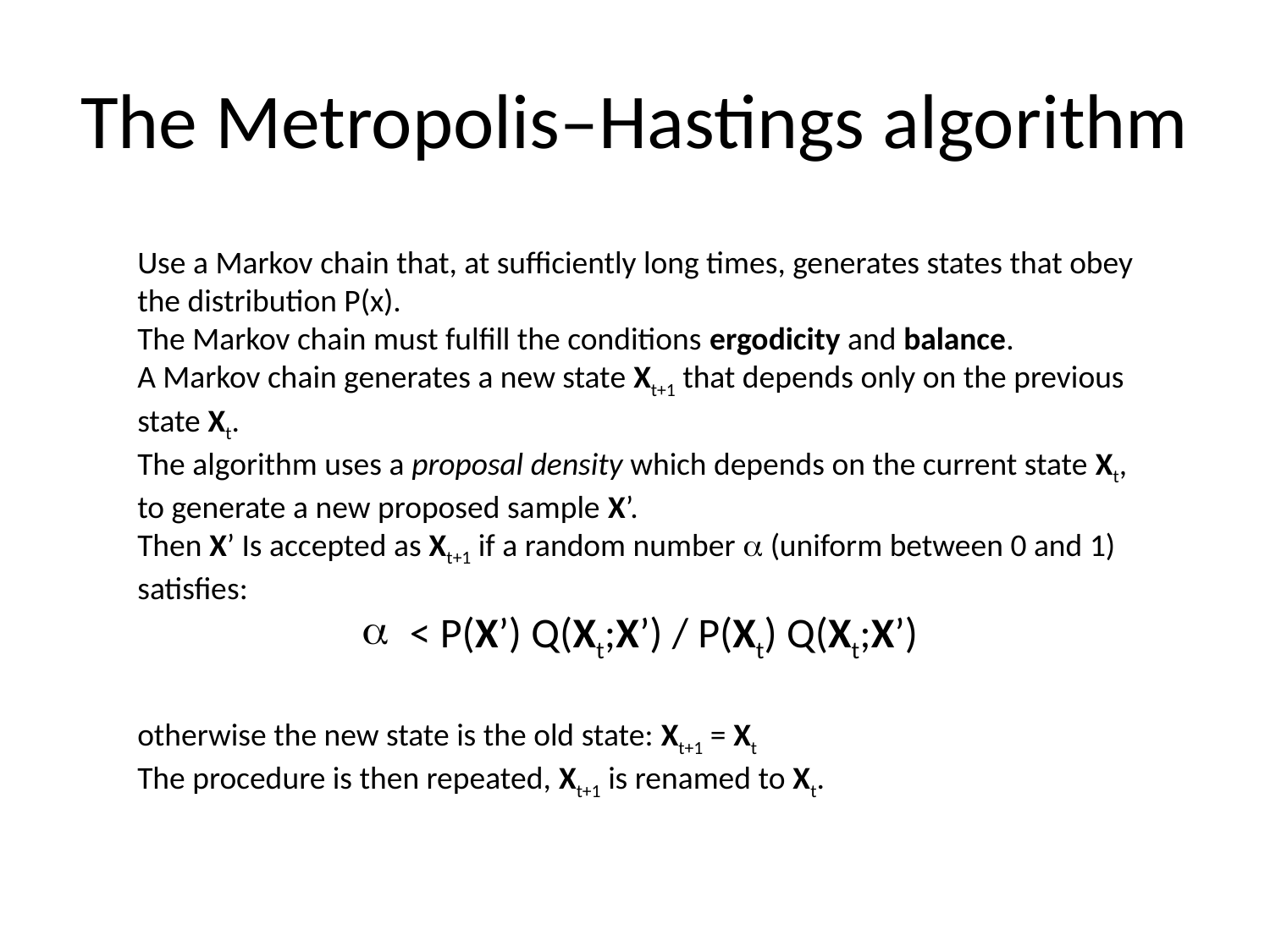

# The Metropolis–Hastings algorithm
Use a Markov chain that, at sufficiently long times, generates states that obey
the distribution P(x).
The Markov chain must fulfill the conditions ergodicity and balance.
A Markov chain generates a new state Xt+1 that depends only on the previous state Xt.
The algorithm uses a proposal density which depends on the current state Xt, to generate a new proposed sample X’.
Then X’ Is accepted as Xt+1 if a random number α (uniform between 0 and 1) satisfies:
< P(X’) Q(Xt;X’) / P(Xt) Q(Xt;X’)

otherwise the new state is the old state: Xt+1 = Xt
The procedure is then repeated, Xt+1 is renamed to Xt.